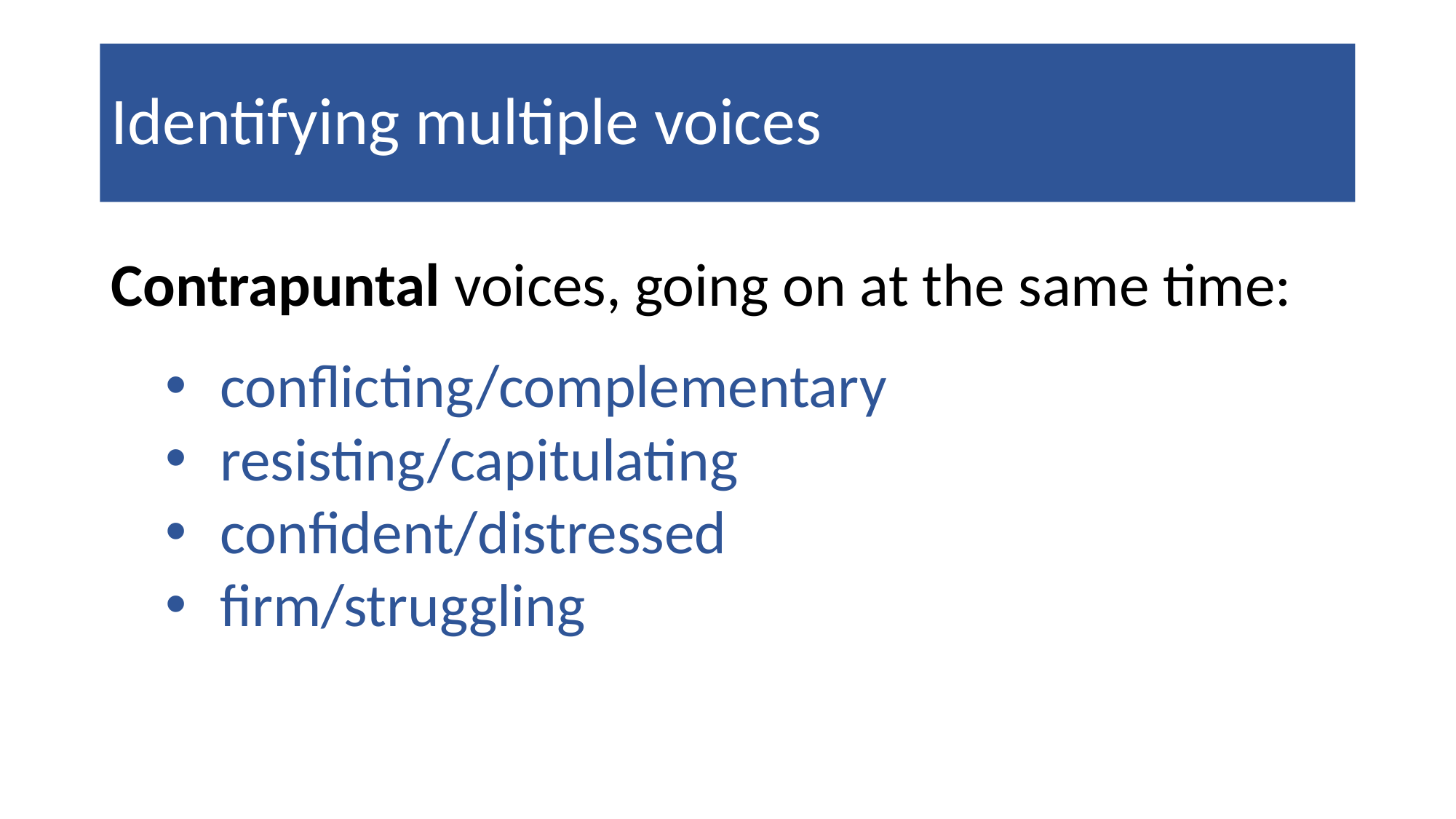

# Identifying multiple voices
Contrapuntal voices, going on at the same time:

  conflicting/complementary
  resisting/capitulating
  confident/distressed
  firm/struggling